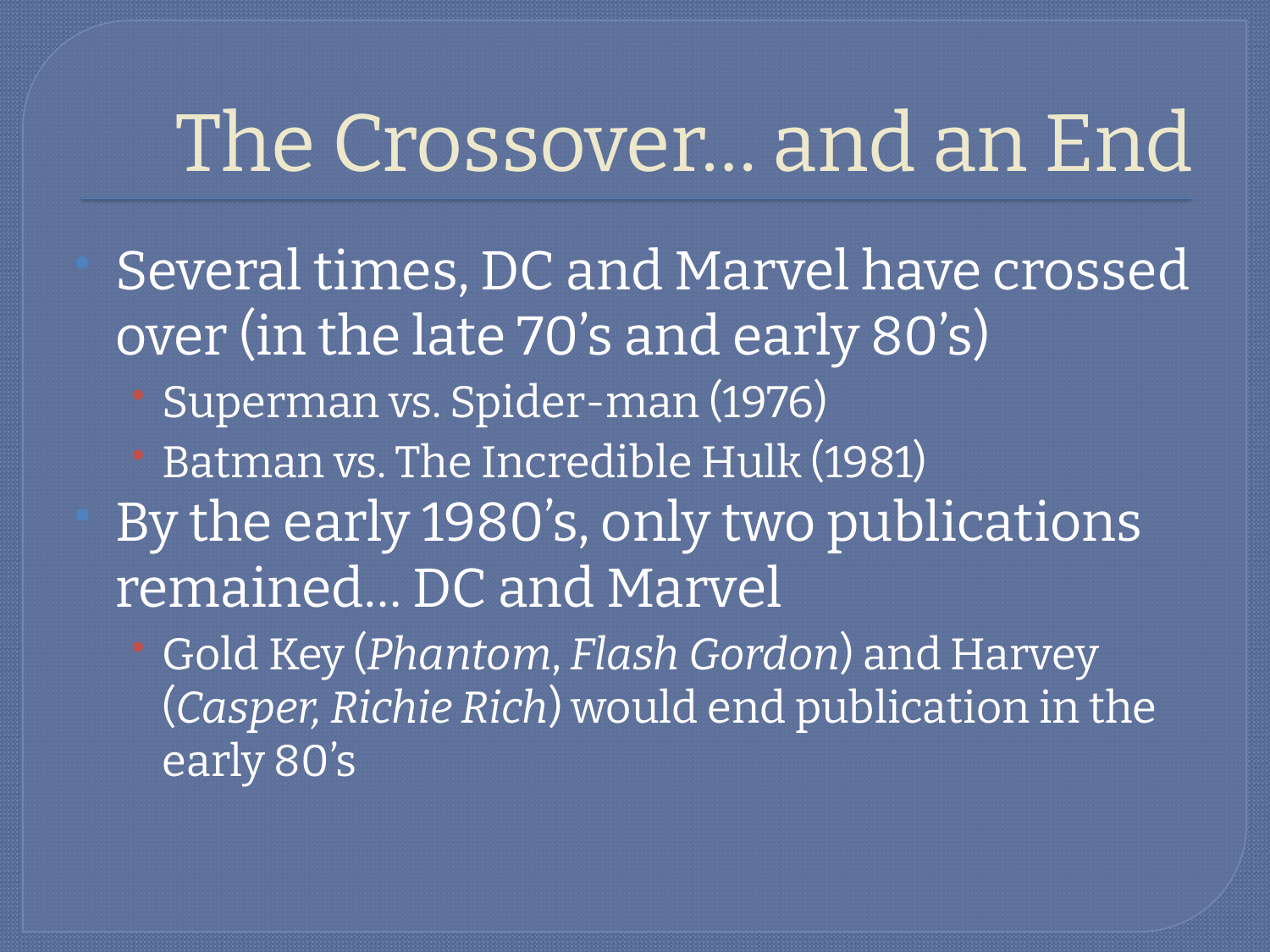

# The Crossover… and an End
Several times, DC and Marvel have crossed over (in the late 70’s and early 80’s)
Superman vs. Spider-man (1976)
Batman vs. The Incredible Hulk (1981)
By the early 1980’s, only two publications remained… DC and Marvel
Gold Key (Phantom, Flash Gordon) and Harvey (Casper, Richie Rich) would end publication in the early 80’s